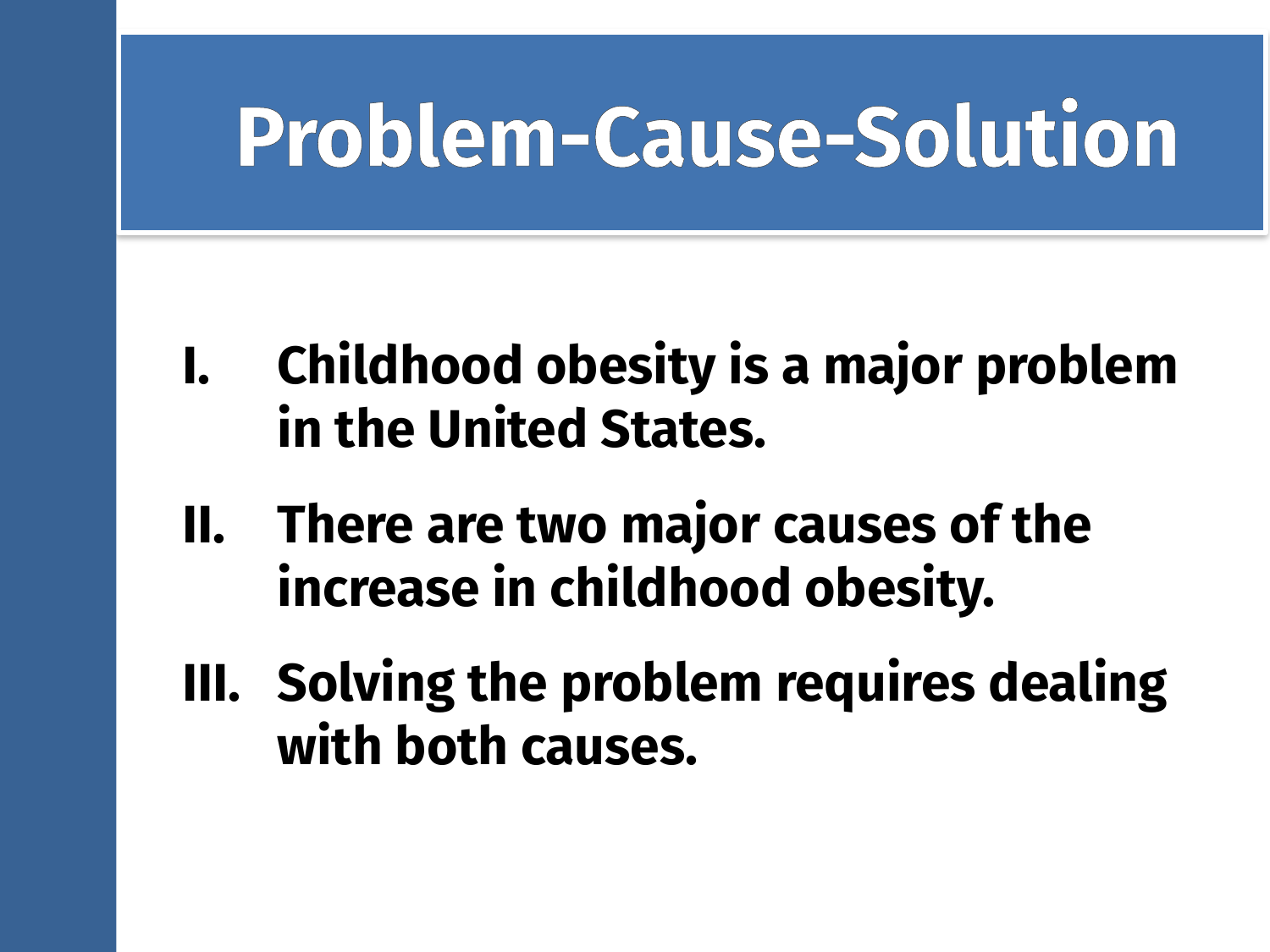

# Problem-Cause-Solution
| I. | Childhood obesity is a major problem in the United States. |
| --- | --- |
| II. | There are two major causes of the increase in childhood obesity. |
| III. | Solving the problem requires dealing with both causes. |